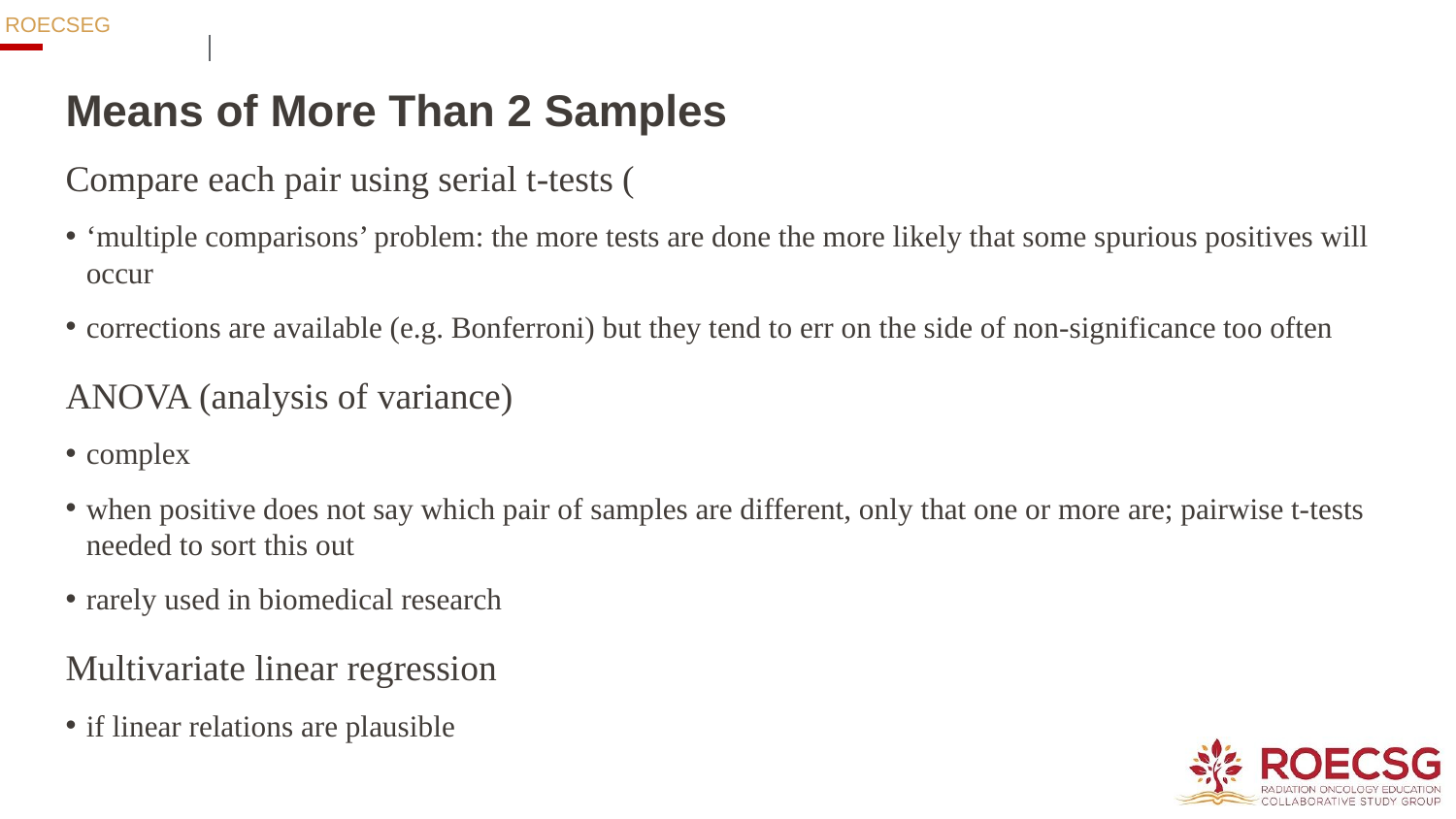

# Means of More Than 2 Samples
Compare each pair using serial t-tests (
‘multiple comparisons’ problem: the more tests are done the more likely that some spurious positives will occur
corrections are available (e.g. Bonferroni) but they tend to err on the side of non-significance too often
ANOVA (analysis of variance)
complex
when positive does not say which pair of samples are different, only that one or more are; pairwise t-tests needed to sort this out
rarely used in biomedical research
Multivariate linear regression
if linear relations are plausible